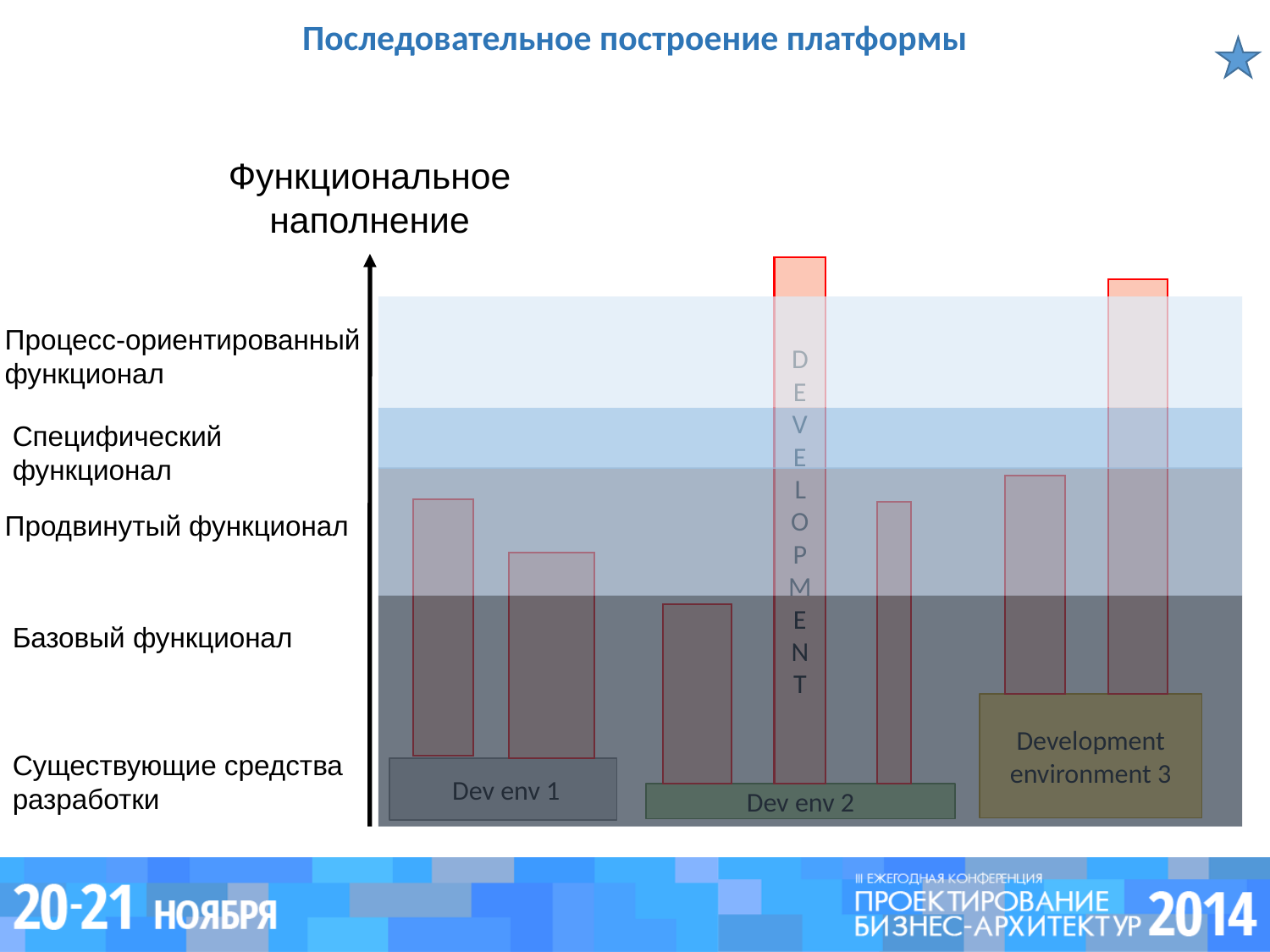

# Последовательное построение платформы

Функциональное наполнение
DEVE
LOPMEN
T

Процесс-ориентированный функционал

Специфический функционал

Продвинутый функционал

Базовый функционал
Development environment 3
Существующие средства разработки
 Dev env 1
Dev env 2